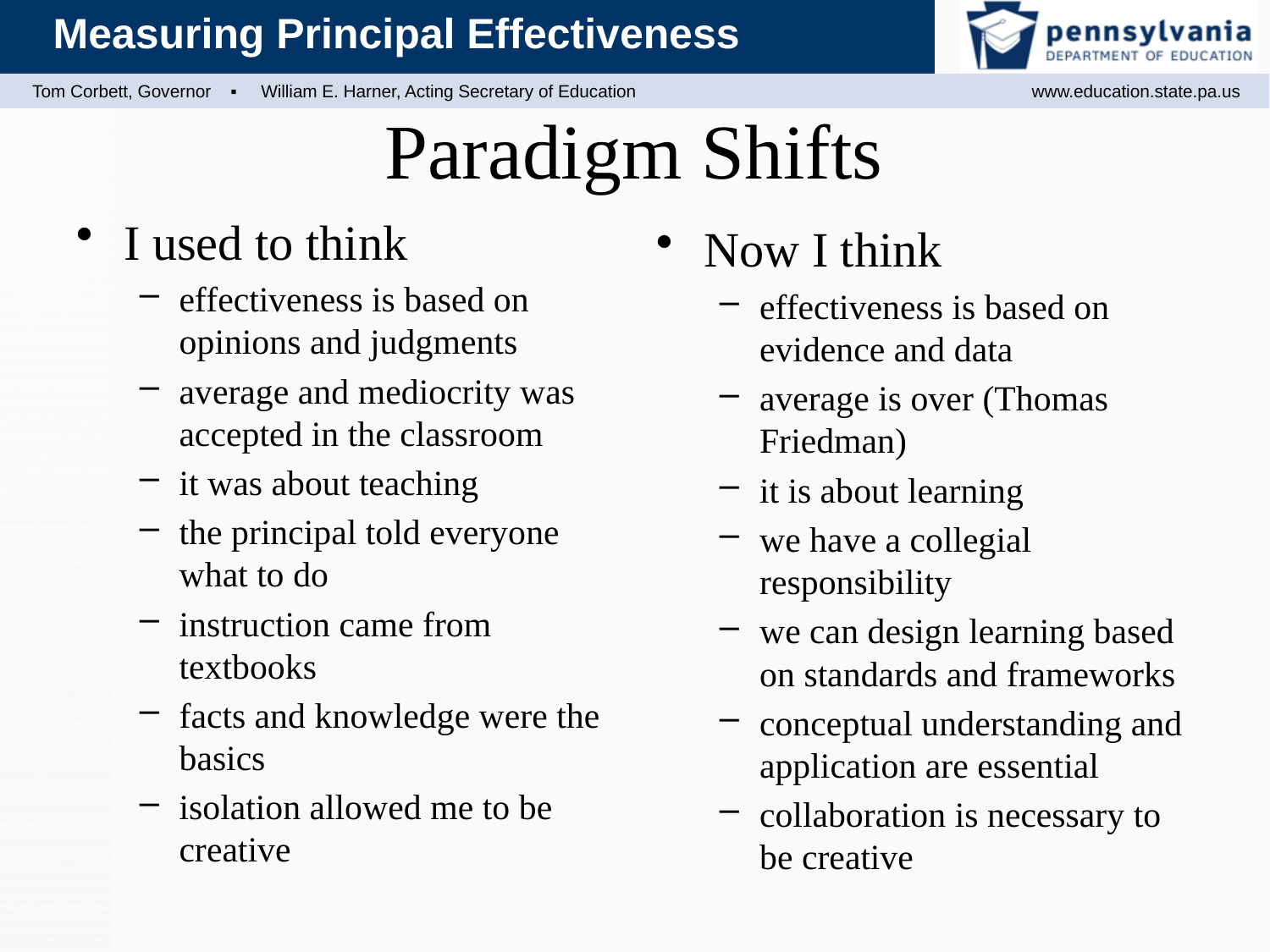

# Paradigm Shifts
I used to think
effectiveness is based on opinions and judgments
average and mediocrity was accepted in the classroom
it was about teaching
the principal told everyone what to do
instruction came from textbooks
facts and knowledge were the basics
isolation allowed me to be creative
Now I think
effectiveness is based on evidence and data
average is over (Thomas Friedman)
it is about learning
we have a collegial responsibility
we can design learning based on standards and frameworks
conceptual understanding and application are essential
collaboration is necessary to be creative